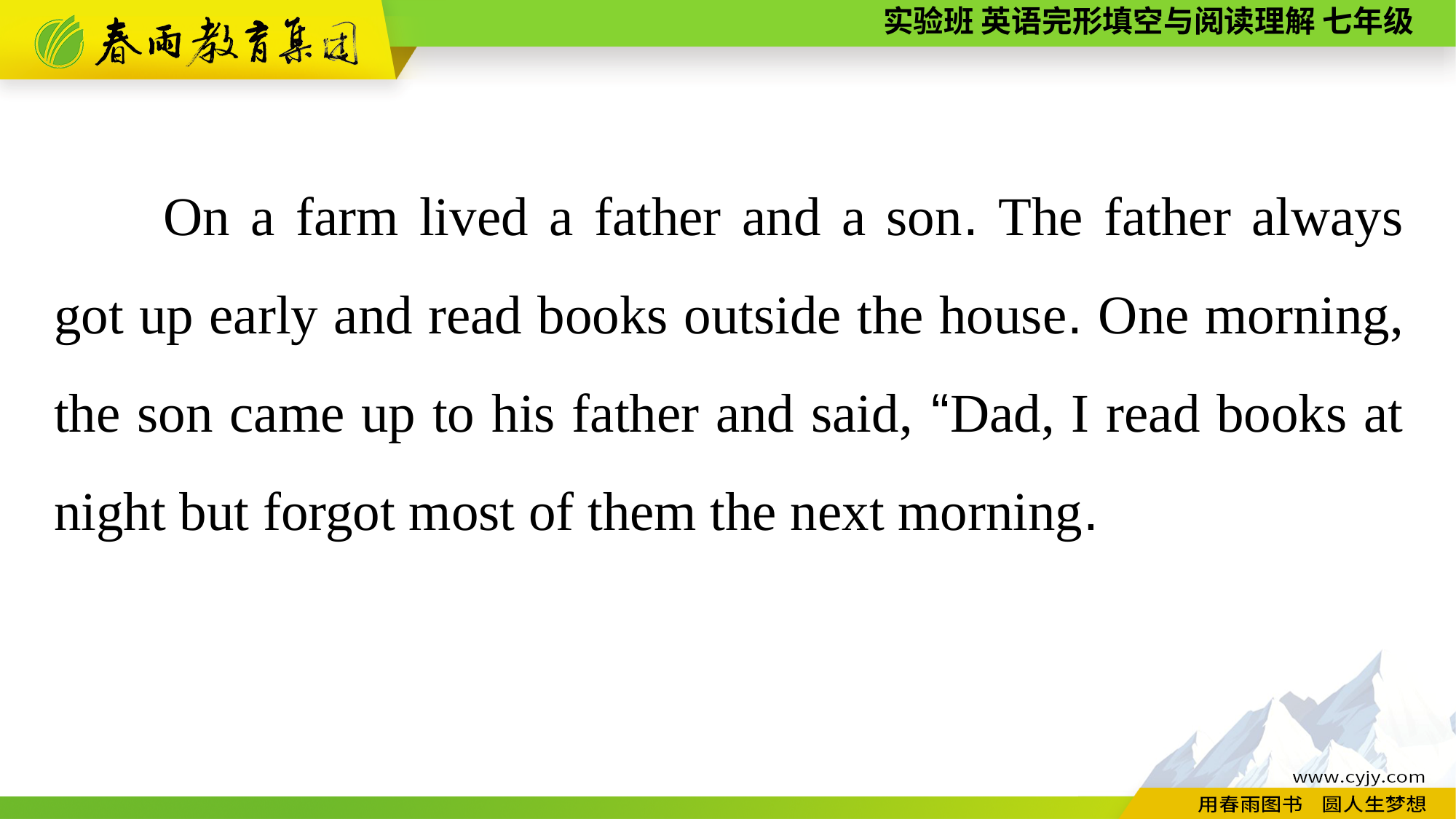

On a farm lived a father and a son. The father always got up early and read books outside the house. One morning, the son came up to his father and said, “Dad, I read books at night but forgot most of them the next morning.